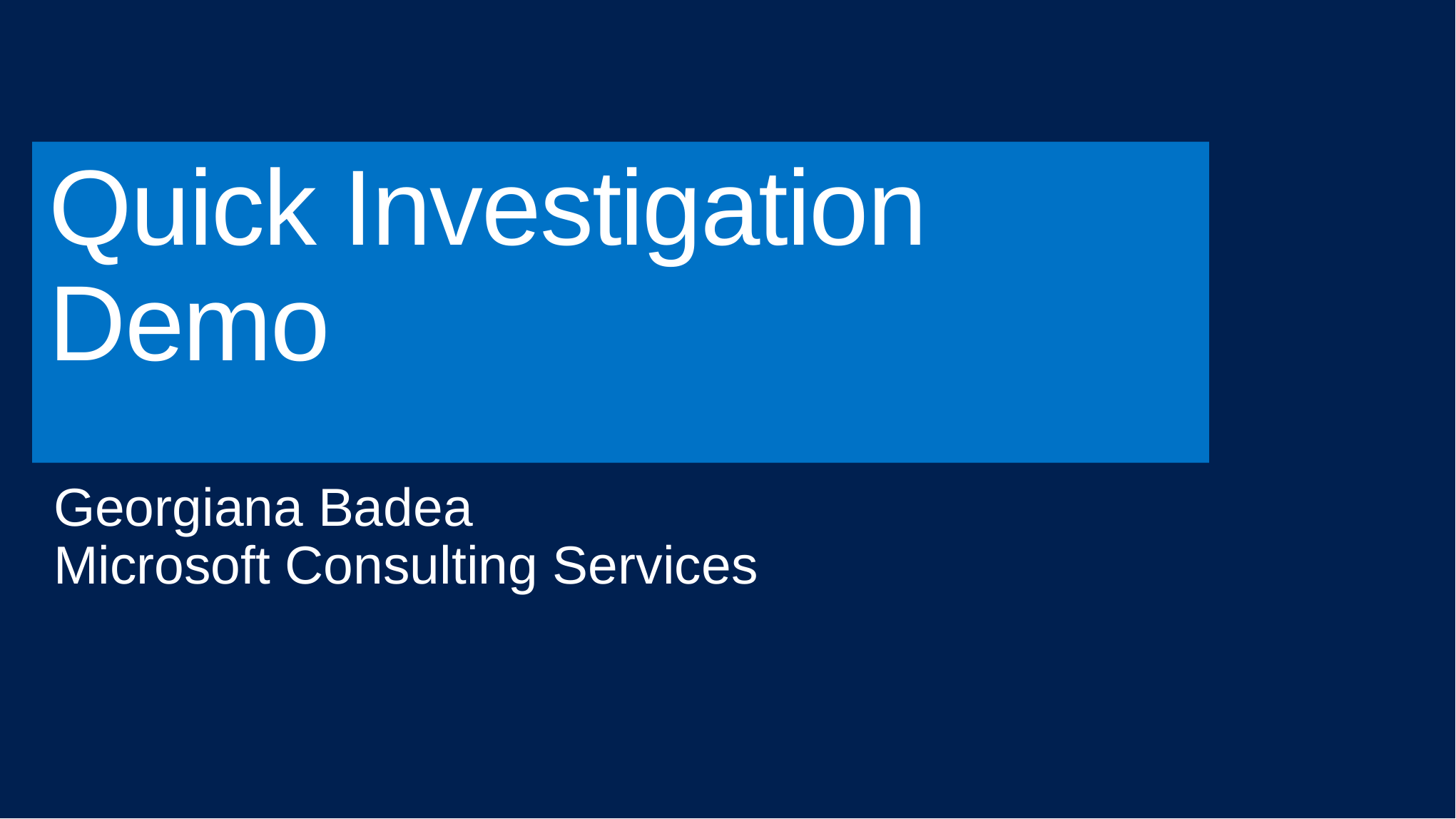

# Quick Investigation Demo
Georgiana Badea
Microsoft Consulting Services